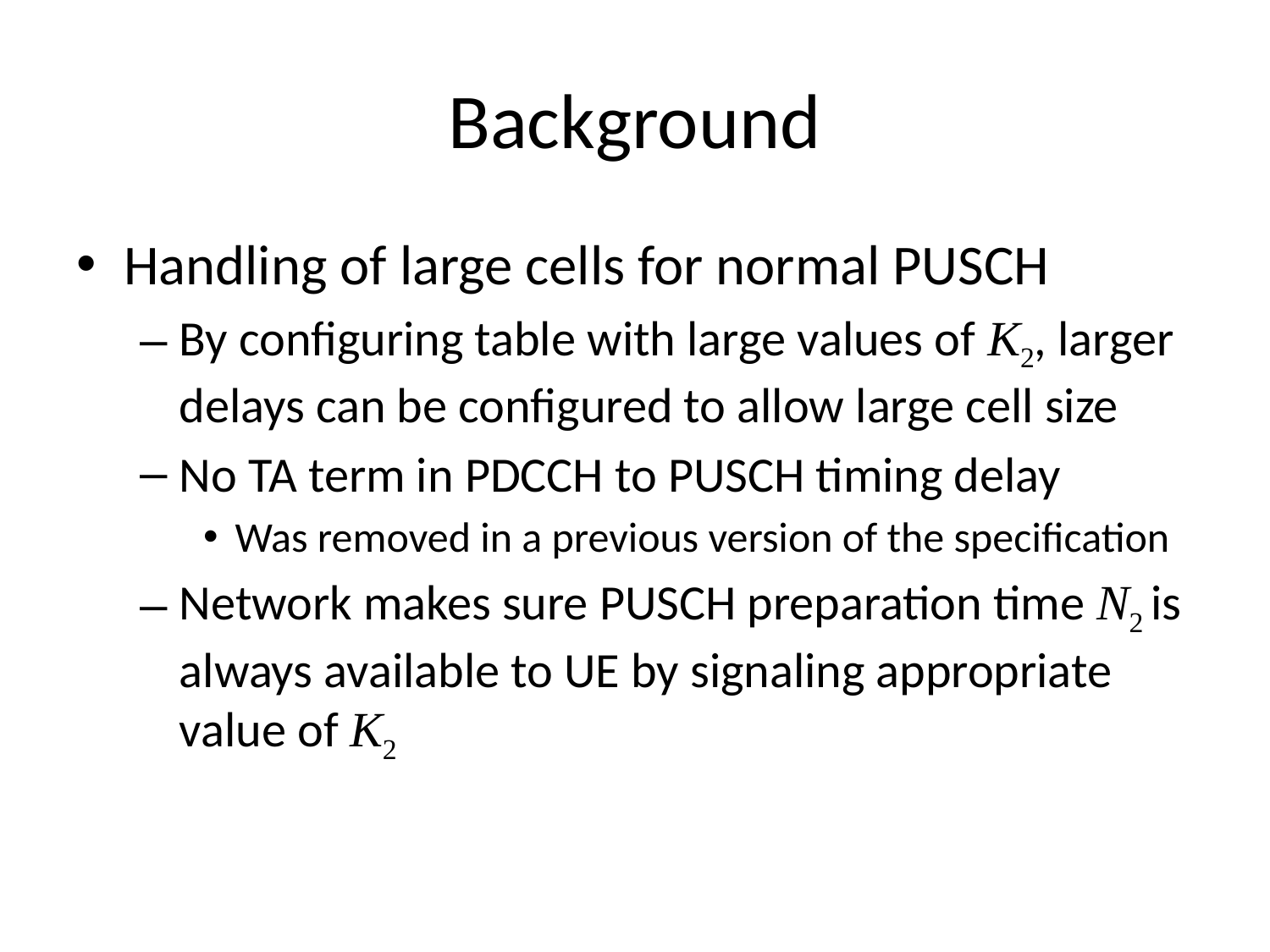

# Background
Handling of large cells for normal PUSCH
By configuring table with large values of K2, larger delays can be configured to allow large cell size
No TA term in PDCCH to PUSCH timing delay
Was removed in a previous version of the specification
Network makes sure PUSCH preparation time N2 is always available to UE by signaling appropriate value of K2